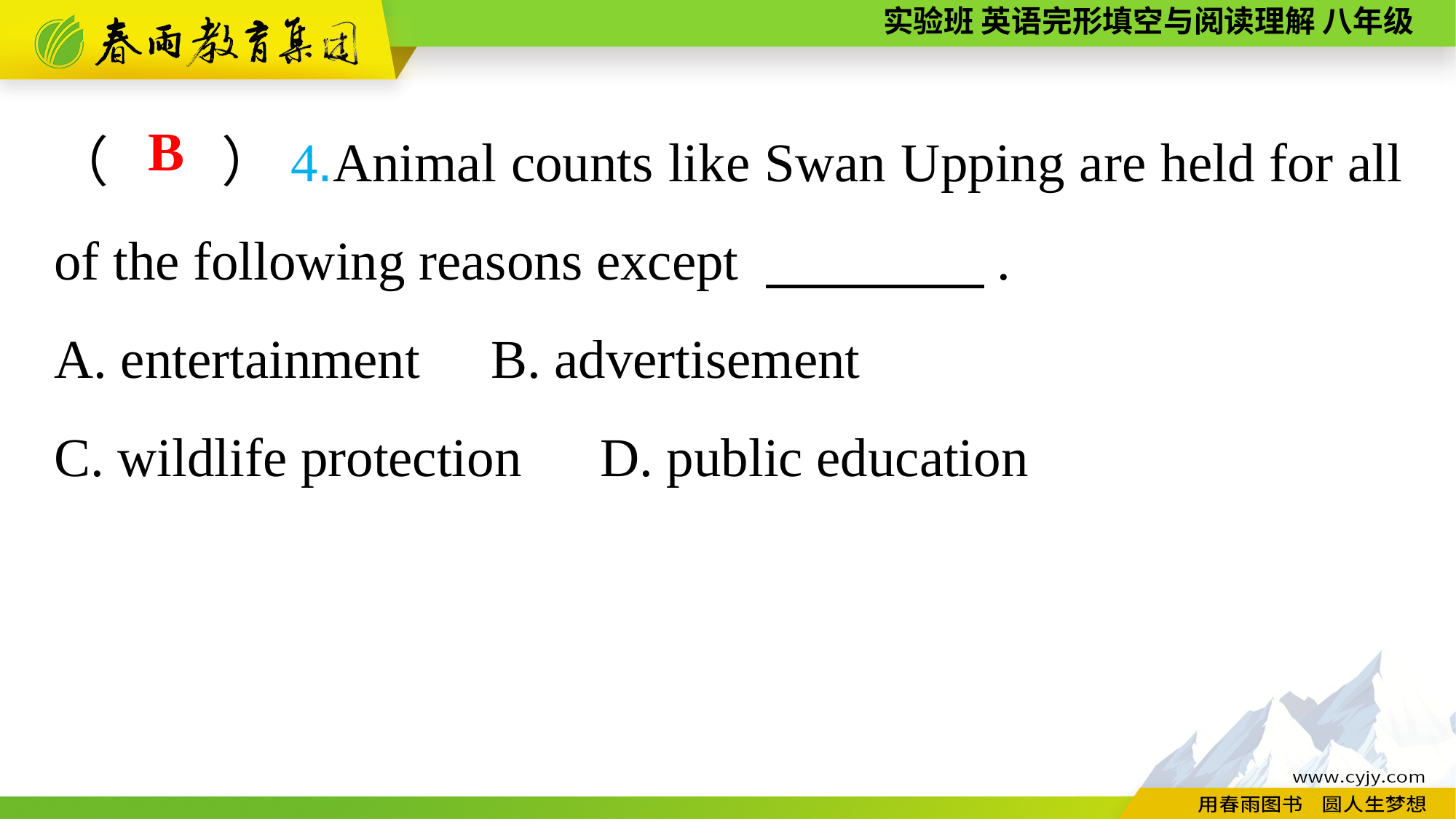

（　　）4.Animal counts like Swan Upping are held for all of the following reasons except 　　　　.
A. entertainment	B. advertisement
C. wildlife protection	D. public education
B